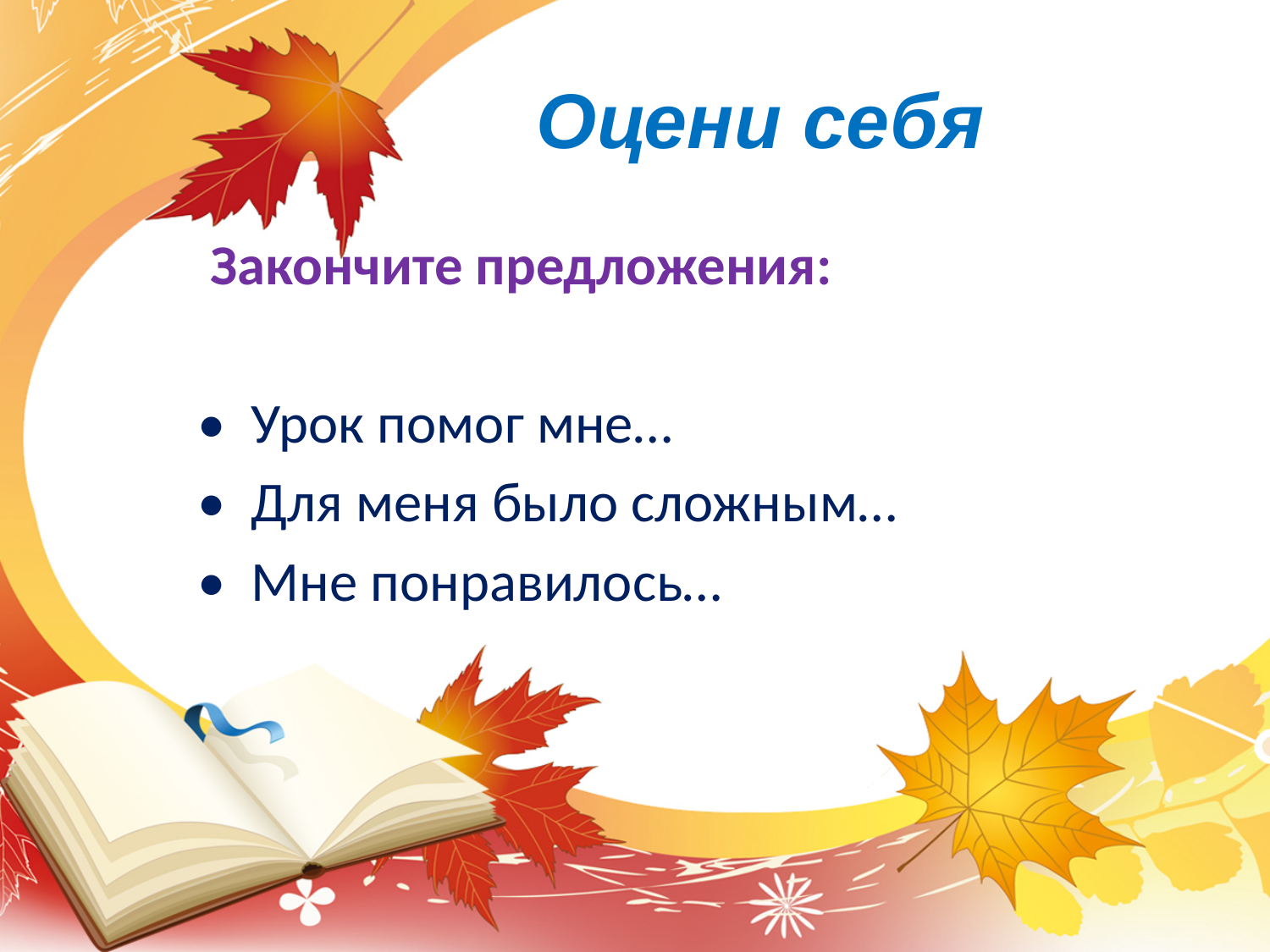

# Оцени себя
 Закончите предложения:

•  Урок помог мне…
•  Для меня было сложным…
•  Мне понравилось…